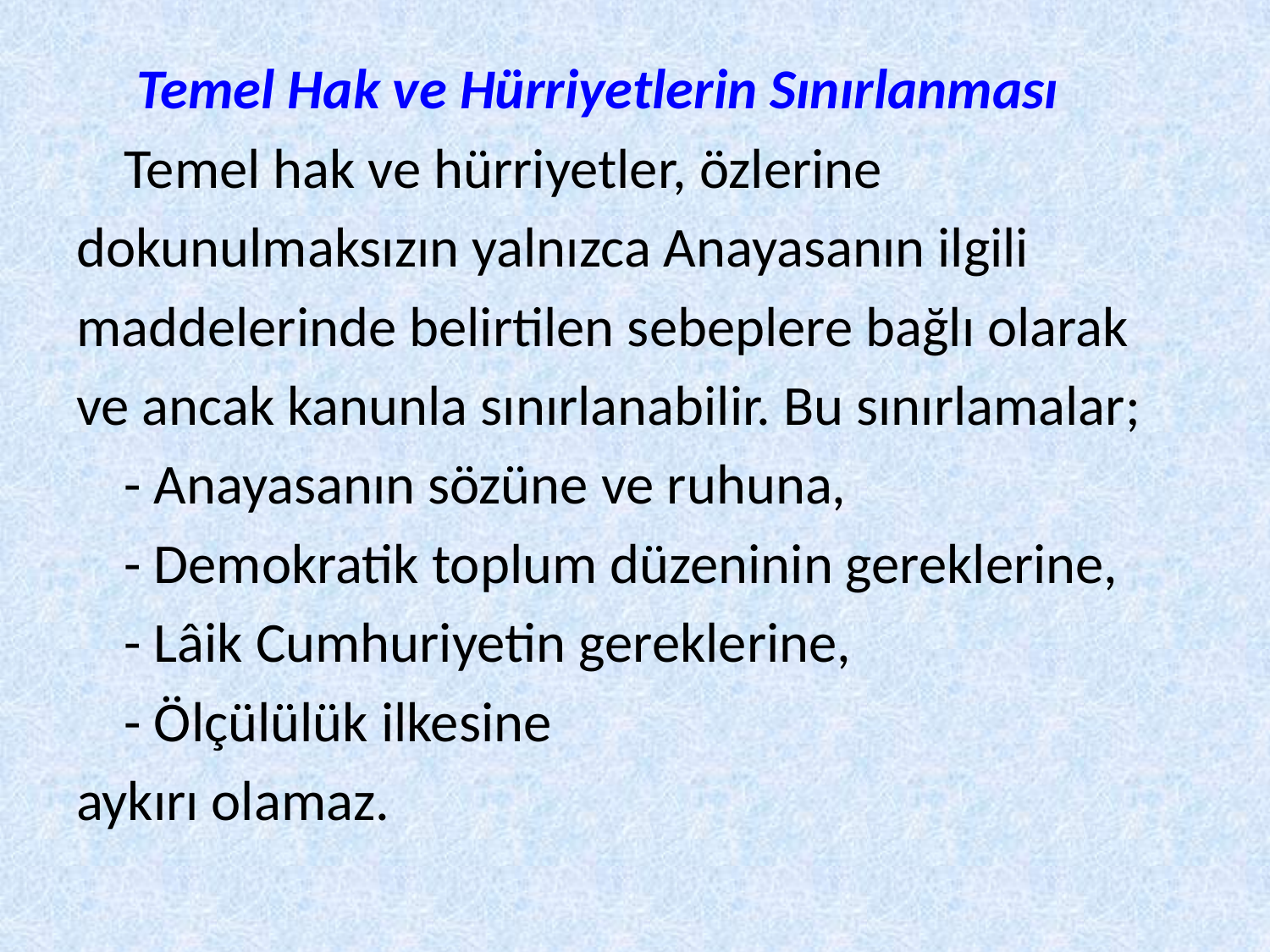

Temel Hak ve Hürriyetlerin Sınırlanması
	Temel hak ve hürriyetler, özlerine
dokunulmaksızın yalnızca Anayasanın ilgili
maddelerinde belirtilen sebeplere bağlı olarak
ve ancak kanunla sınırlanabilir. Bu sınırlamalar;
	- Anayasanın sözüne ve ruhuna,
	- Demokratik toplum düzeninin gereklerine,
	- Lâik Cumhuriyetin gereklerine,
	- Ölçülülük ilkesine
aykırı olamaz.